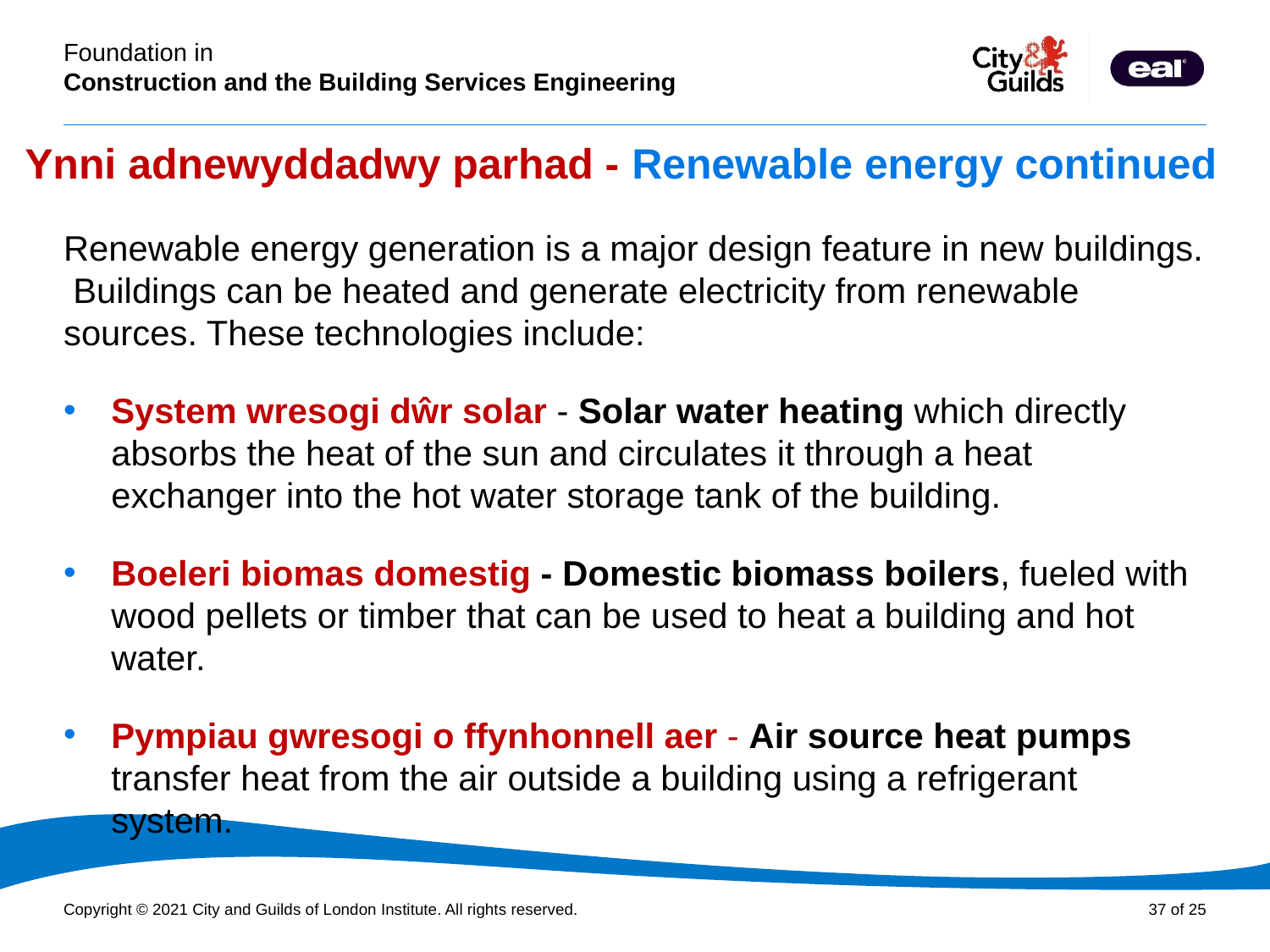

# Ynni adnewyddadwy parhad - Renewable energy continued
Renewable energy generation is a major design feature in new buildings.  Buildings can be heated and generate electricity from renewable sources. These technologies include:
System wresogi dŵr solar - Solar water heating which directly absorbs the heat of the sun and circulates it through a heat exchanger into the hot water storage tank of the building.
Boeleri biomas domestig - Domestic biomass boilers, fueled with wood pellets or timber that can be used to heat a building and hot water.
Pympiau gwresogi o ffynhonnell aer - Air source heat pumps transfer heat from the air outside a building using a refrigerant system.